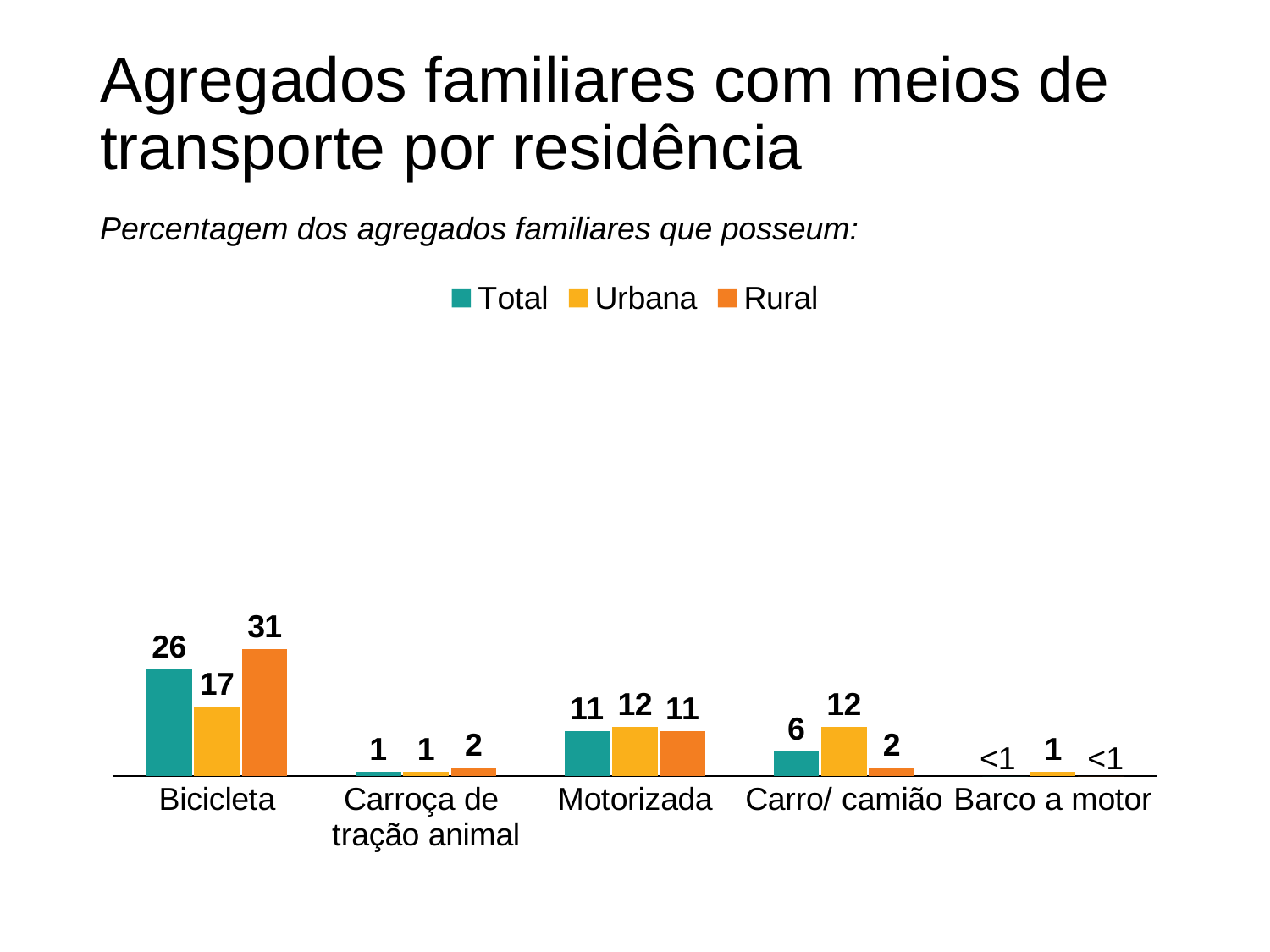

# Agregados familiares com meios de transporte por residência
Percentagem dos agregados familiares que posseum:

### Chart

| Category | Total | Urbana | Rural |
|---|---|---|---|
| Bicicleta | 26.0 | 17.0 | 31.0 |
| Carroça de
tração animal | 1.0 | 1.0 | 2.0 |
| Motorizada | 11.0 | 12.0 | 11.0 |
| Carro/ camião | 6.0 | 12.0 | 2.0 |
| Barco a motor | 0.0 | 1.0 | 0.0 |
<1
<1